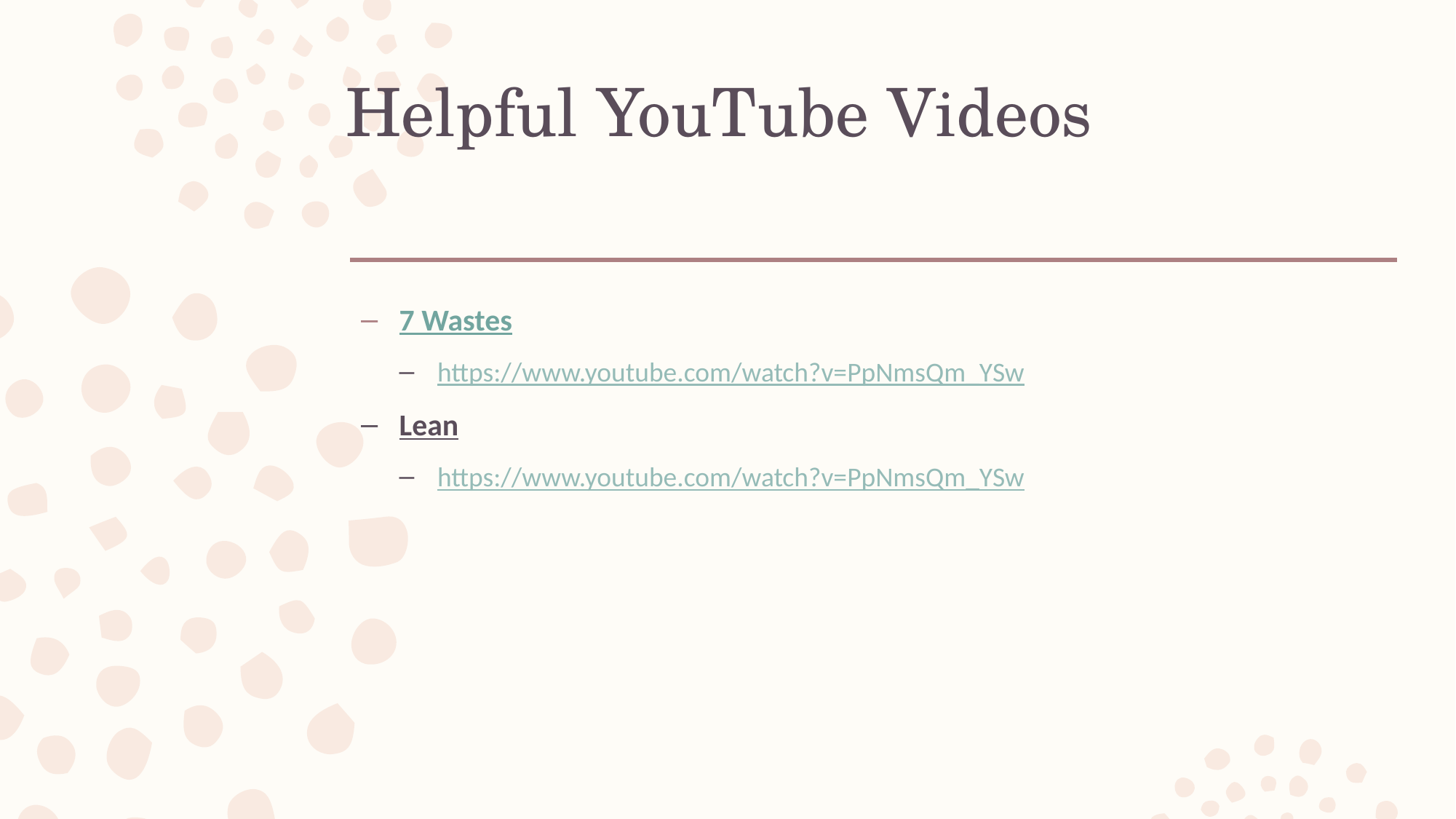

# Helpful YouTube Videos
7 Wastes
https://www.youtube.com/watch?v=PpNmsQm_YSw
Lean
https://www.youtube.com/watch?v=PpNmsQm_YSw